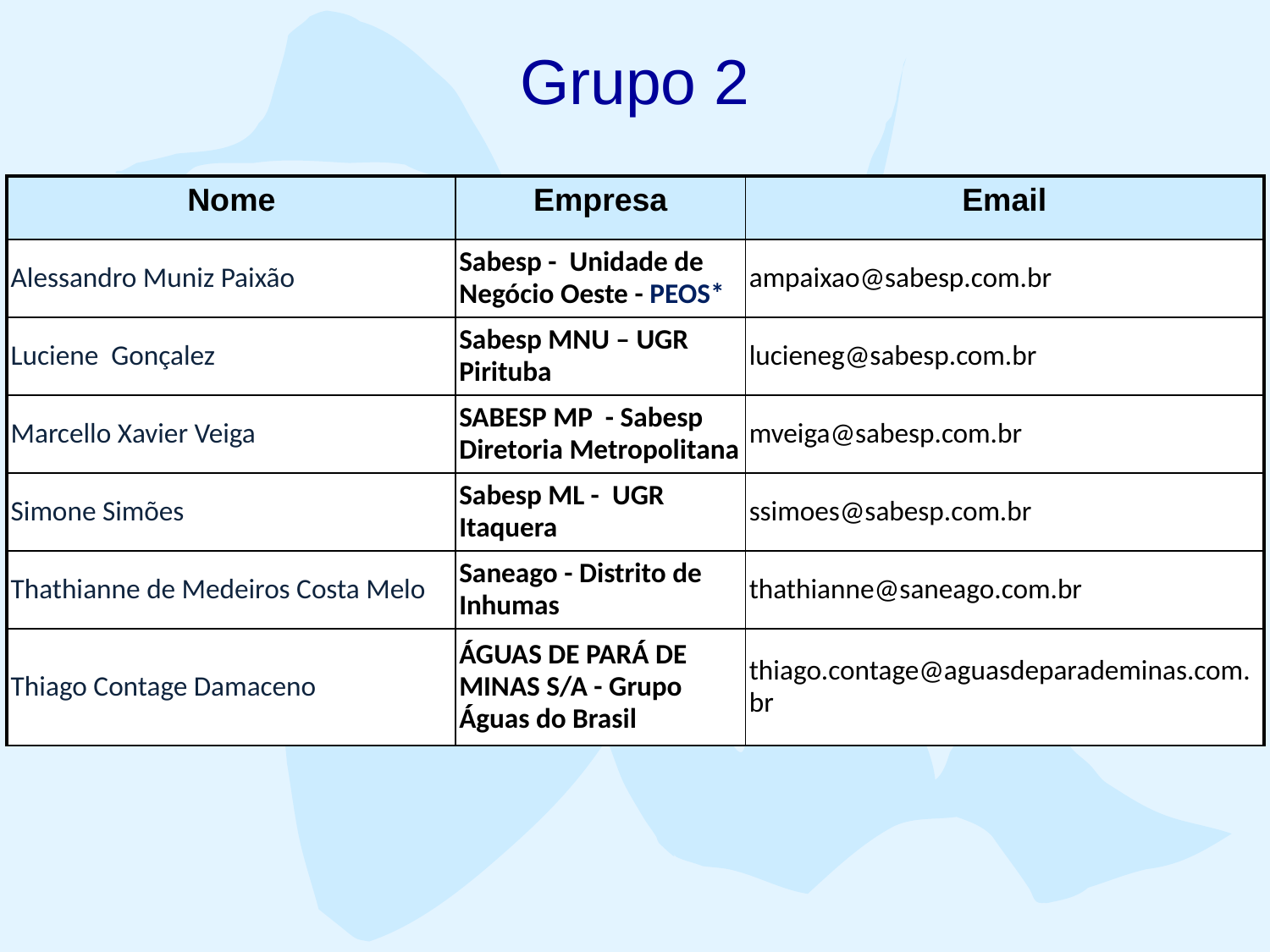

# Grupo 2
| Nome | Empresa | Email |
| --- | --- | --- |
| Alessandro Muniz Paixão | Sabesp - Unidade de Negócio Oeste - PEOS\* | ampaixao@sabesp.com.br |
| Luciene Gonçalez | Sabesp MNU – UGR Pirituba | lucieneg@sabesp.com.br |
| Marcello Xavier Veiga | SABESP MP - Sabesp Diretoria Metropolitana | mveiga@sabesp.com.br |
| Simone Simões | Sabesp ML - UGR Itaquera | ssimoes@sabesp.com.br |
| Thathianne de Medeiros Costa Melo | Saneago - Distrito de Inhumas | thathianne@saneago.com.br |
| Thiago Contage Damaceno | ÁGUAS DE PARÁ DE MINAS S/A - Grupo Águas do Brasil | thiago.contage@aguasdeparademinas.com.br |